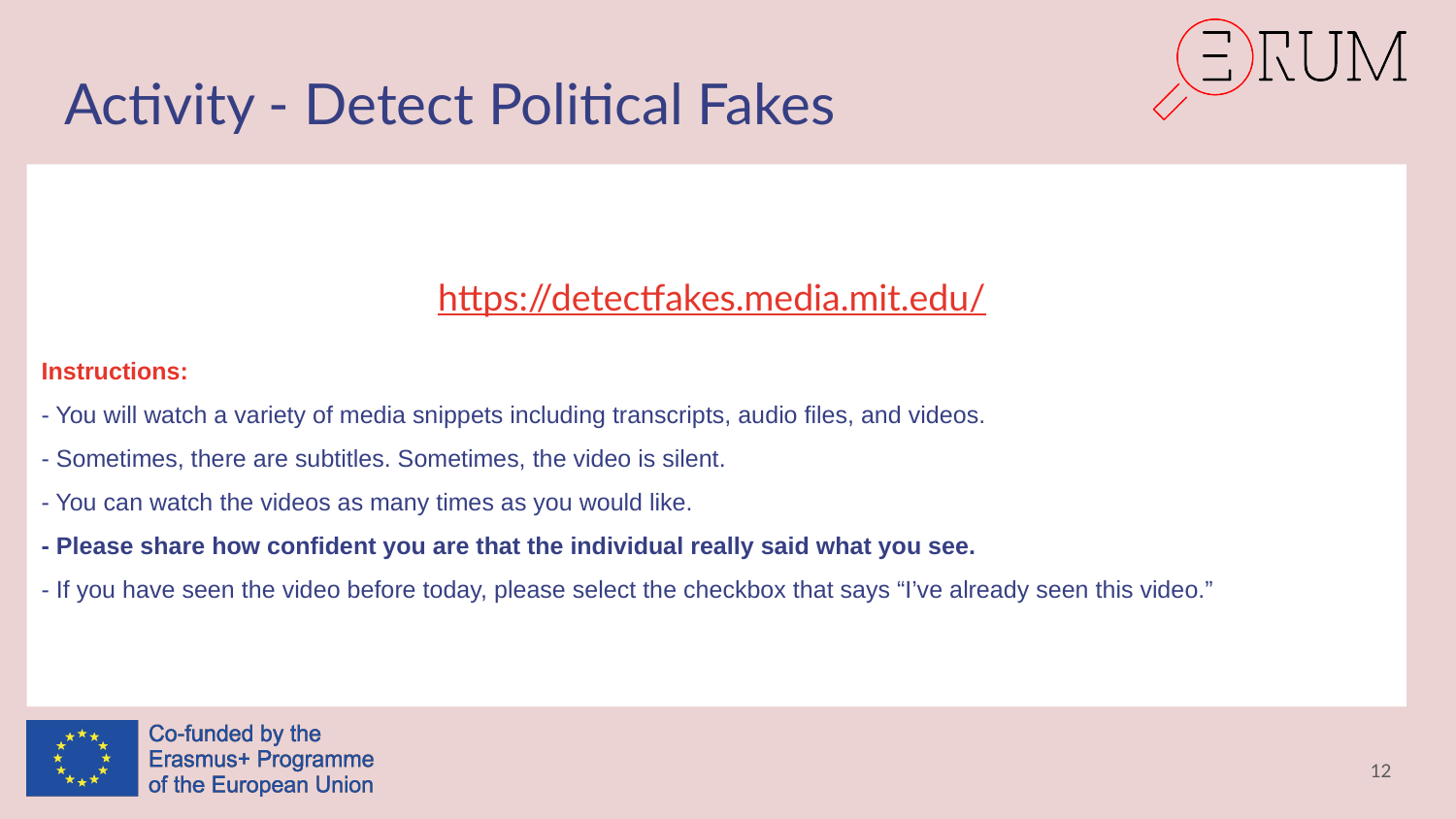

# Activity - Detect Political Fakes
https://detectfakes.media.mit.edu/

Instructions:
- You will watch a variety of media snippets including transcripts, audio files, and videos.
- Sometimes, there are subtitles. Sometimes, the video is silent.
- You can watch the videos as many times as you would like.
- Please share how confident you are that the individual really said what you see.
- If you have seen the video before today, please select the checkbox that says “I’ve already seen this video.”
12